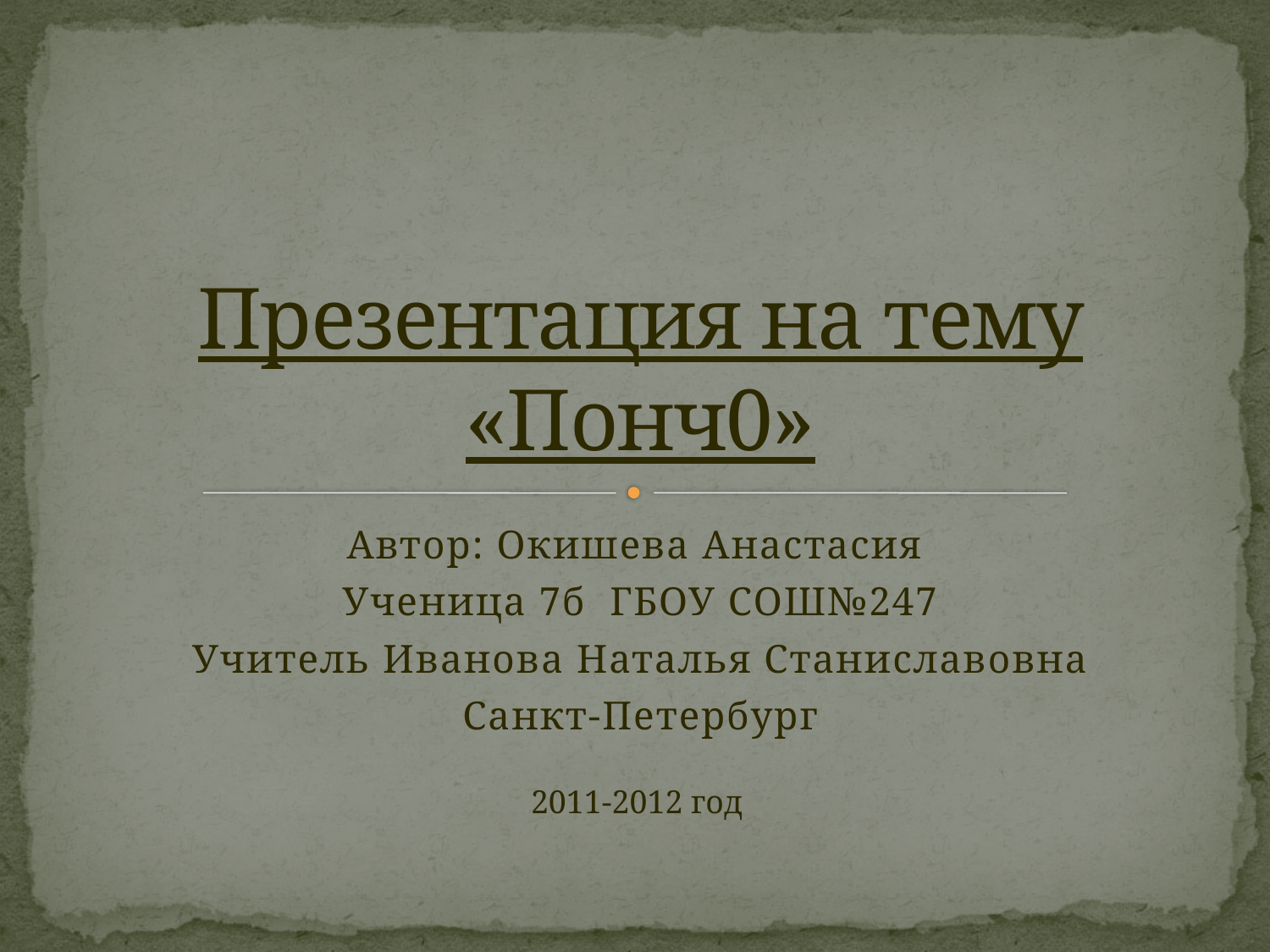

# Презентация на тему «Понч0»
Автор: Окишева Анастасия
Ученица 7б  ГБОУ СОШ№247
Учитель Иванова Наталья Станиславовна
Санкт-Петербург

2011-2012 год